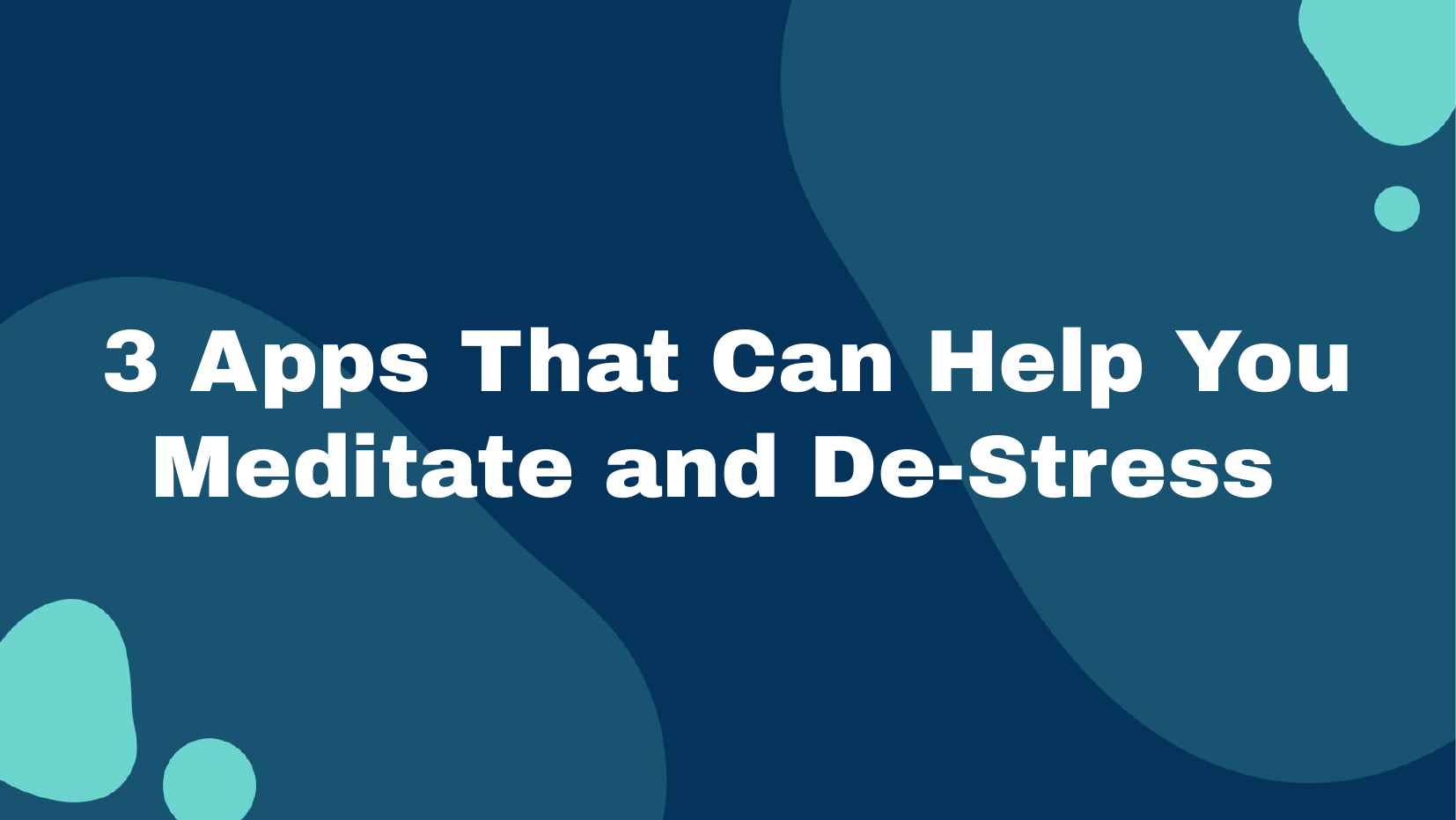

3 Apps That Can Help You Meditate and De-Stress